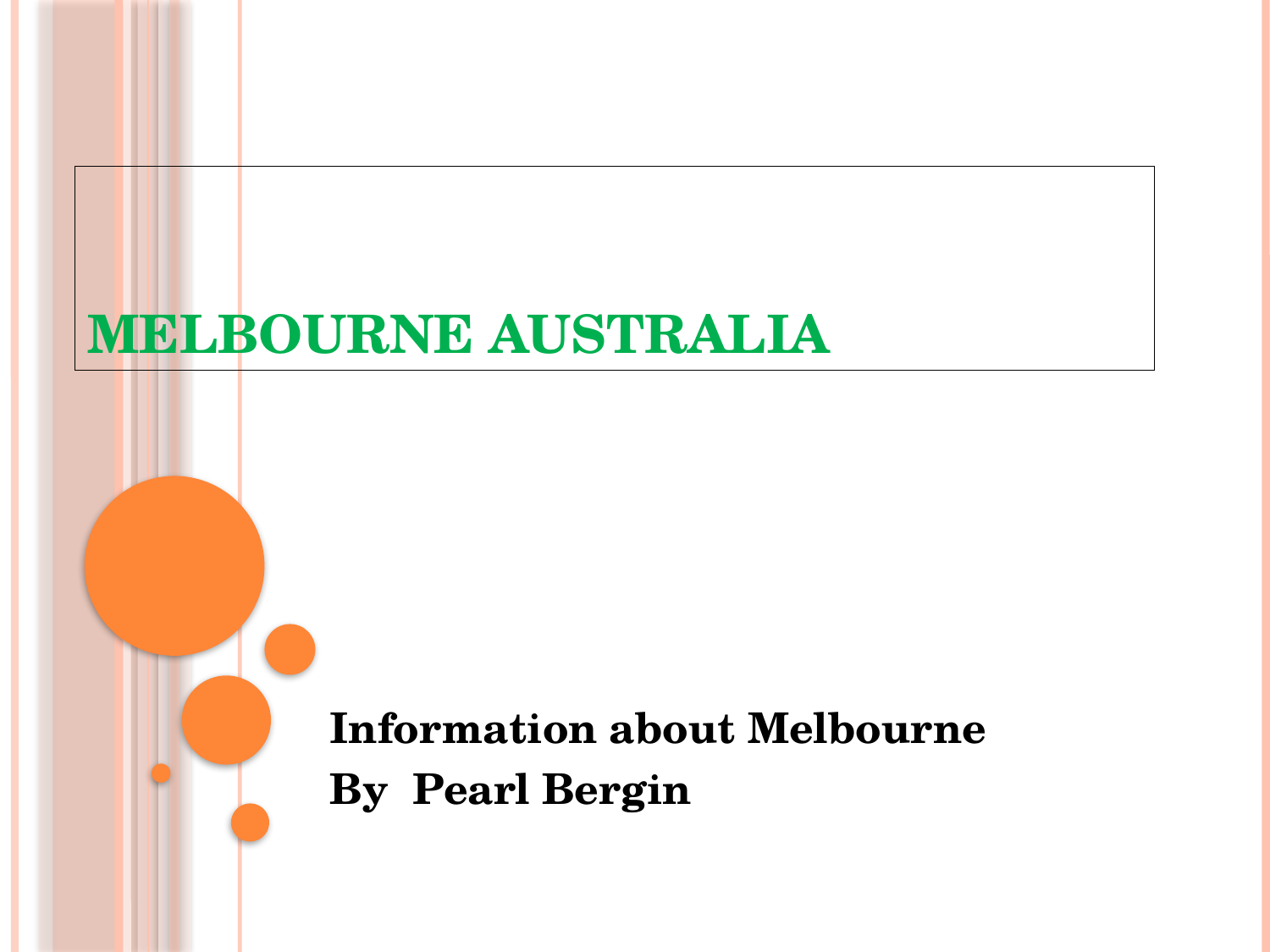

# Melbourne Australia
Information about Melbourne
By  Pearl Bergin